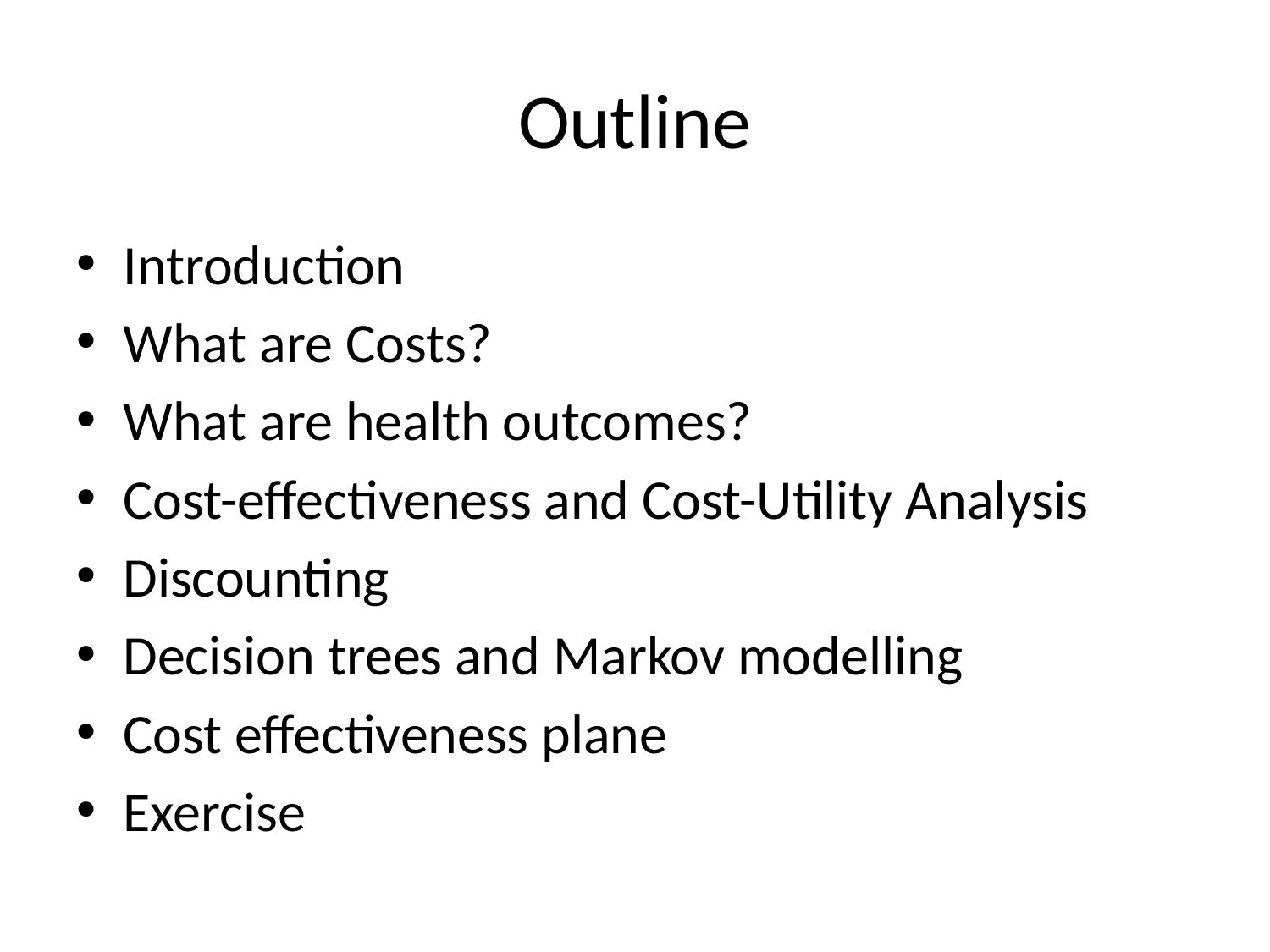

# Outline
Introduction
What are Costs?
What are health outcomes?
Cost-effectiveness and Cost-Utility Analysis
Discounting
Decision trees and Markov modelling
Cost effectiveness plane
Exercise